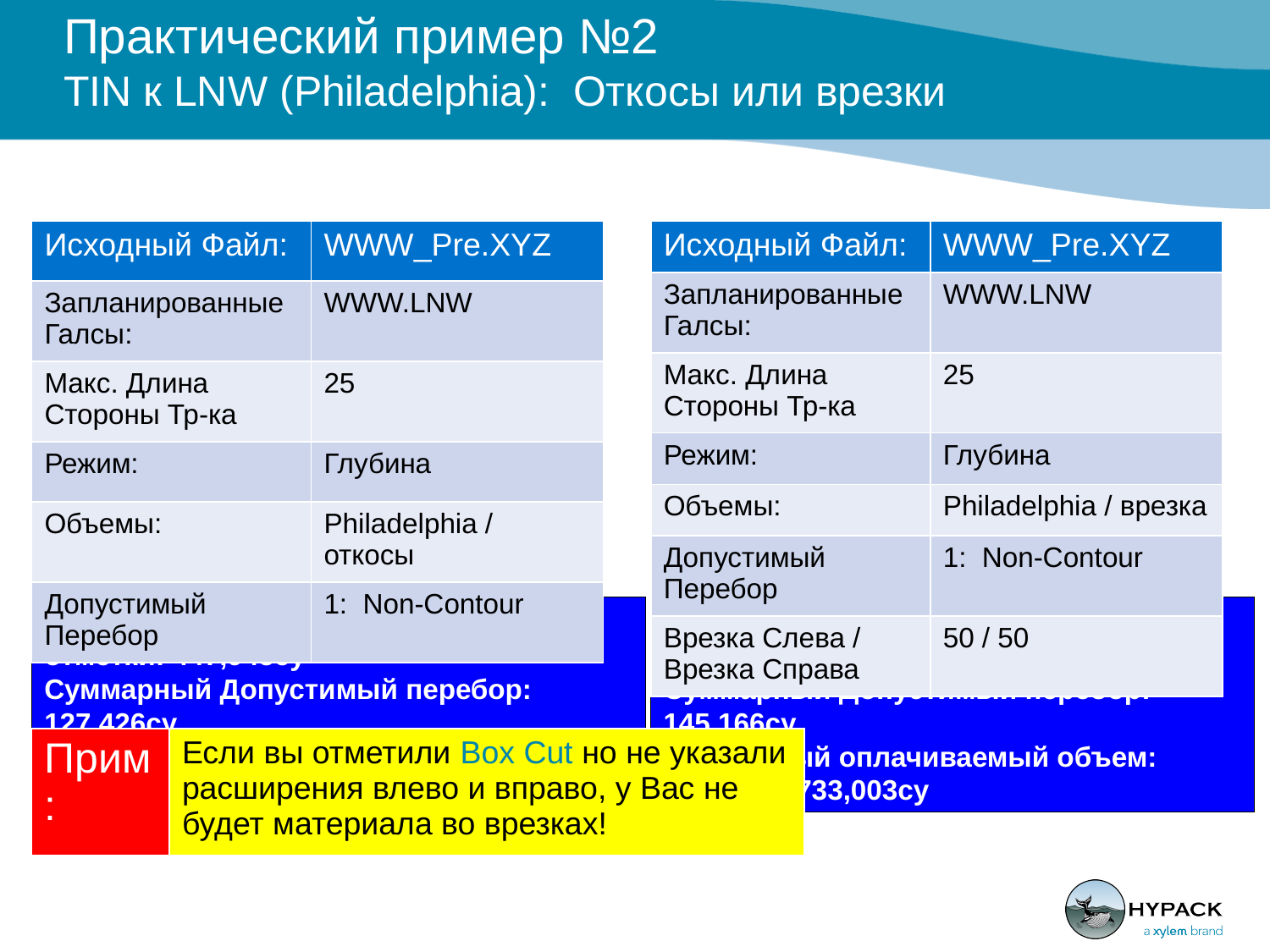

# Практический пример №2 TIN к LNW (Philadelphia):  Откосы или врезки
| Исходный Файл: | WWW\_Pre.XYZ |
| --- | --- |
| Запланированные Галсы: | WWW.LNW |
| Макс. Длина Стороны Тр-ка | 25 |
| Режим: | Глубина |
| Объемы: | Philadelphia / врезка |
| Допустимый Перебор | 1: Non-Contour |
| Врезка Слева / Врезка Справа | 50 / 50 |
| Исходный Файл: | WWW\_Pre.XYZ |
| --- | --- |
| Запланированные Галсы: | WWW.LNW |
| Макс. Длина Стороны Тр-ка | 25 |
| Режим: | Глубина |
| Объемы: | Philadelphia / откосы |
| Допустимый Перебор | 1: Non-Contour |
Суммарный материал до проектной отметки:   587,837cy
Суммарный Допустимый перебор:         145,166cy
Суммарный оплачиваемый объем:                            733,003cy
Суммарный материал до проектной отметки: 447,945cy
Суммарный Допустимый перебор:        127,426cy
Суммарный оплачиваемый объем:                           575,371cy
| Прим: | Если вы отметили Box Cut но не указали расширения влево и вправо, у Вас не будет материала во врезках! |
| --- | --- |